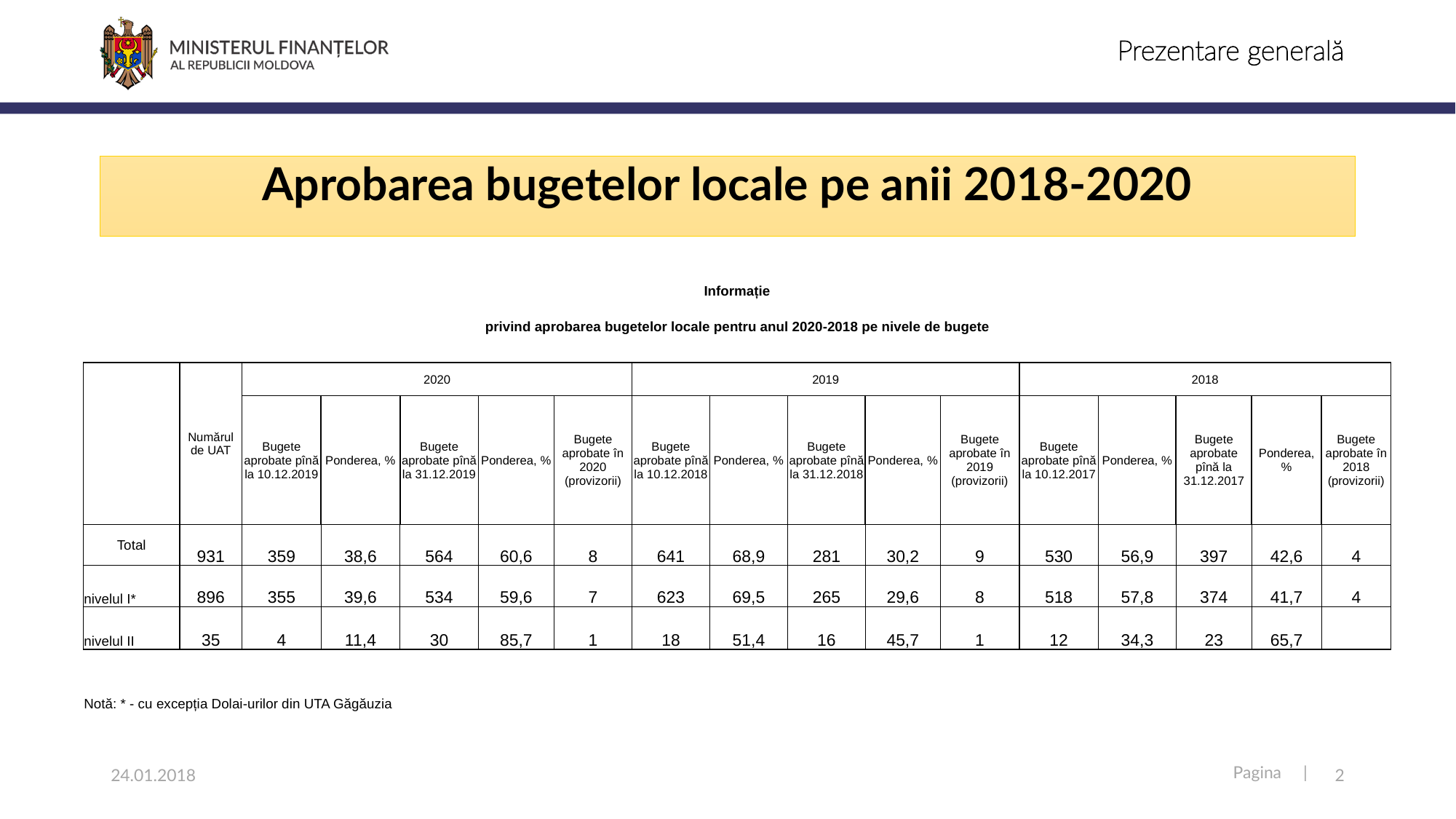

Prezentare generală
# Aprobarea bugetelor locale pe anii 2018-2020
| Informație |  |  |  |  |  |  |  |  |  |  |  |  |  |  |  |  |
| --- | --- | --- | --- | --- | --- | --- | --- | --- | --- | --- | --- | --- | --- | --- | --- | --- |
| privind aprobarea bugetelor locale pentru anul 2020-2018 pe nivele de bugete |  |  |  |  |  |  |  |  |  |  |  |  |  |  |  |  |
|  |  |  |  |  |  |  |  |  |  |  |  |  |  |  |  |  |
|  | Numărul de UAT | 2020 |  |  |  |  | 2019 |  |  |  |  | 2018 |  |  |  |  |
|  |  | Bugete aprobate pînă la 10.12.2019 | Ponderea, % | Bugete aprobate pînă la 31.12.2019 | Ponderea, % | Bugete aprobate în 2020 (provizorii) | Bugete aprobate pînă la 10.12.2018 | Ponderea, % | Bugete aprobate pînă la 31.12.2018 | Ponderea, % | Bugete aprobate în 2019 (provizorii) | Bugete aprobate pînă la 10.12.2017 | Ponderea, % | Bugete aprobate pînă la 31.12.2017 | Ponderea, % | Bugete aprobate în 2018 (provizorii) |
| Total | 931 | 359 | 38,6 | 564 | 60,6 | 8 | 641 | 68,9 | 281 | 30,2 | 9 | 530 | 56,9 | 397 | 42,6 | 4 |
| nivelul I\* | 896 | 355 | 39,6 | 534 | 59,6 | 7 | 623 | 69,5 | 265 | 29,6 | 8 | 518 | 57,8 | 374 | 41,7 | 4 |
| nivelul II | 35 | 4 | 11,4 | 30 | 85,7 | 1 | 18 | 51,4 | 16 | 45,7 | 1 | 12 | 34,3 | 23 | 65,7 |  |
|  |  |  |  |  |  |  |  |  |  |  |  |  |  |  |  |  |
| Notă: \* - cu excepția Dolai-urilor din UTA Găgăuzia |  |  |  |  |  |  |  |  |  |  |  |  |  |  |  |  |
24.01.2018
2